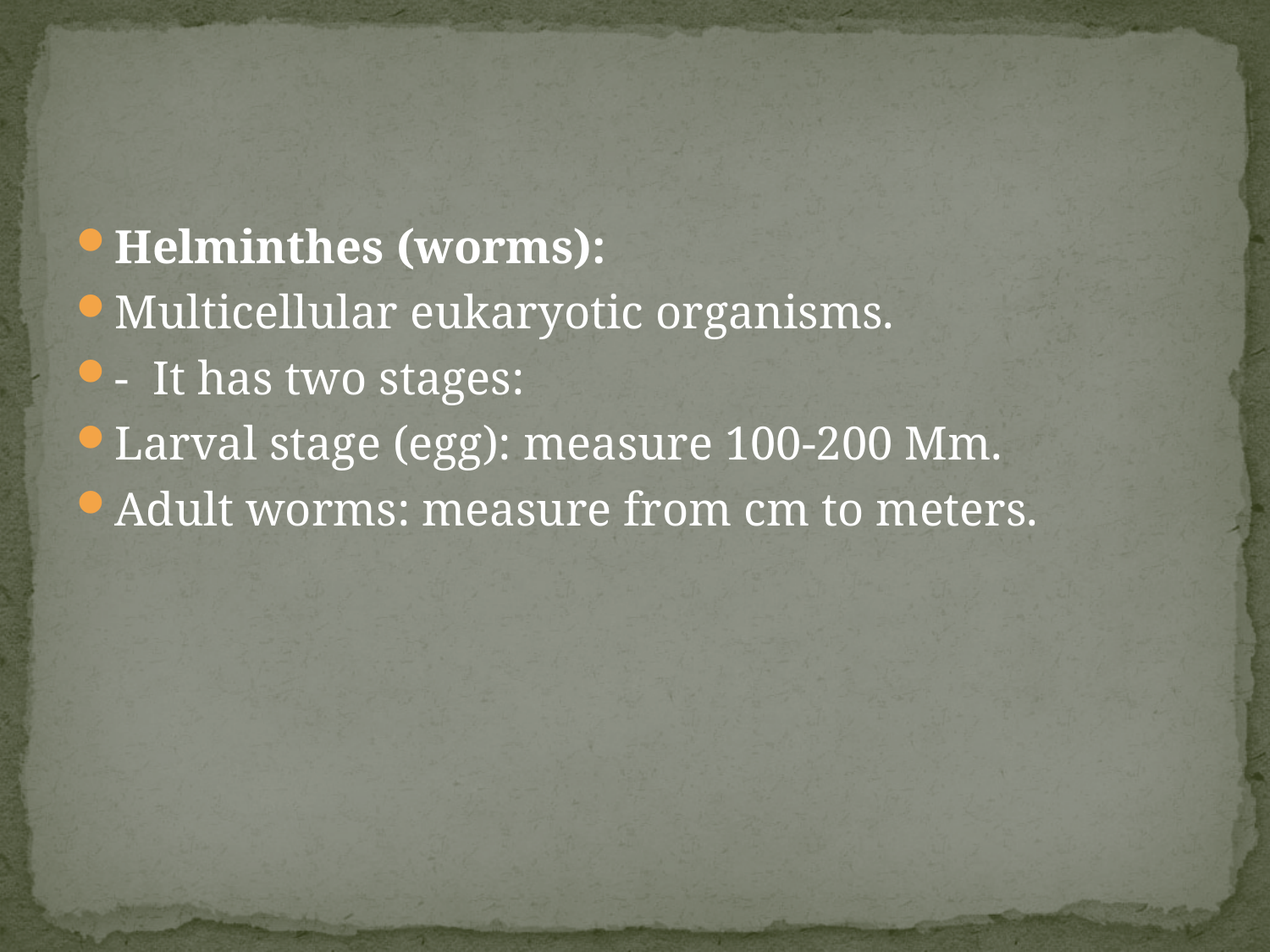

#
Helminthes (worms):
Multicellular eukaryotic organisms.
-  It has two stages:
Larval stage (egg): measure 100-200 Mm.
Adult worms: measure from cm to meters.